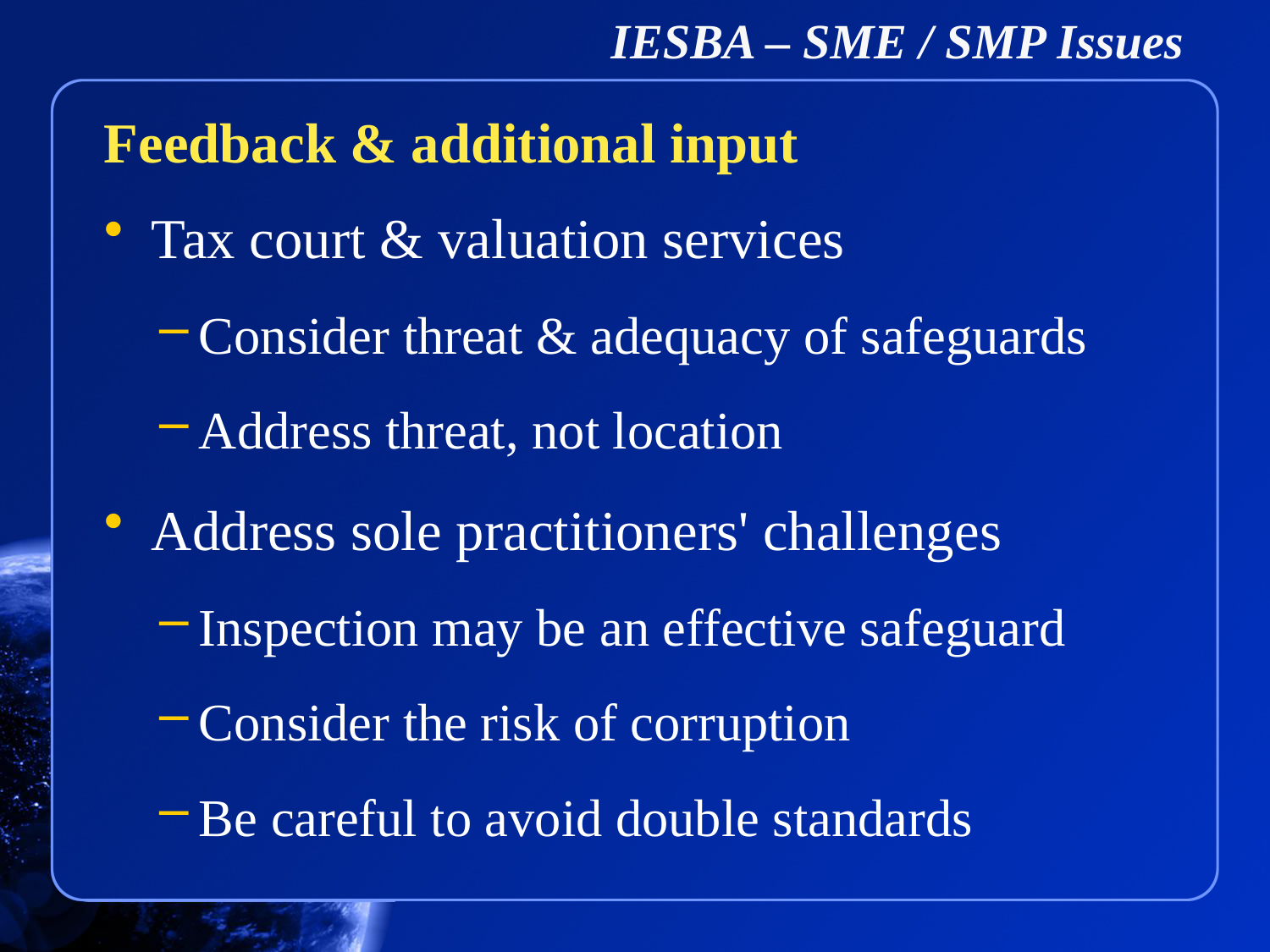

# IESBA – SME / SMP Issues
Feedback & additional input

Tax court & valuation services
Consider threat & adequacy of safeguards
Address threat, not location
Address sole practitioners' challenges
Inspection may be an effective safeguard
Consider the risk of corruption
Be careful to avoid double standards